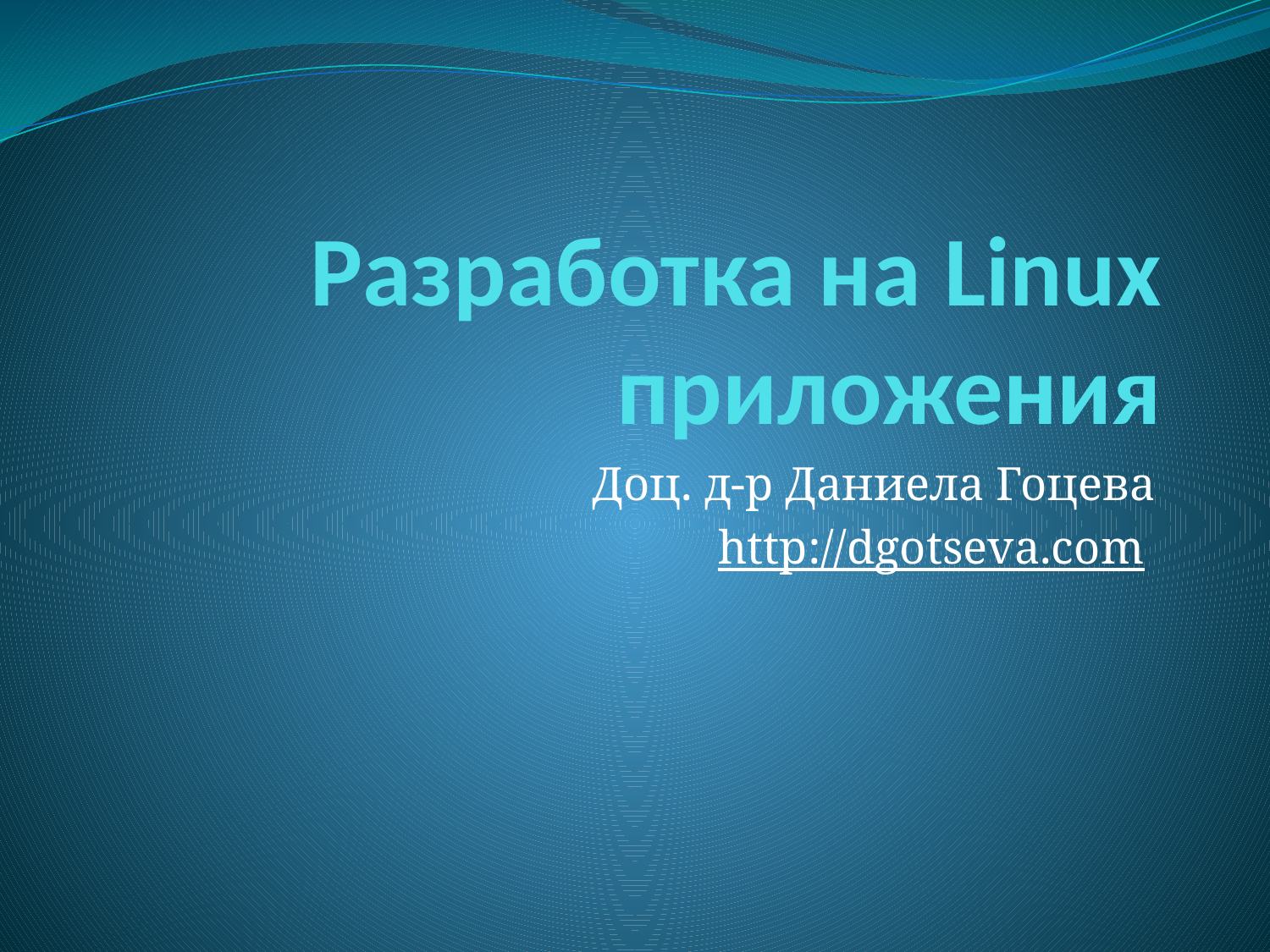

# Разработка на Linux приложения
Доц. д-р Даниела Гоцева
http://dgotseva.com